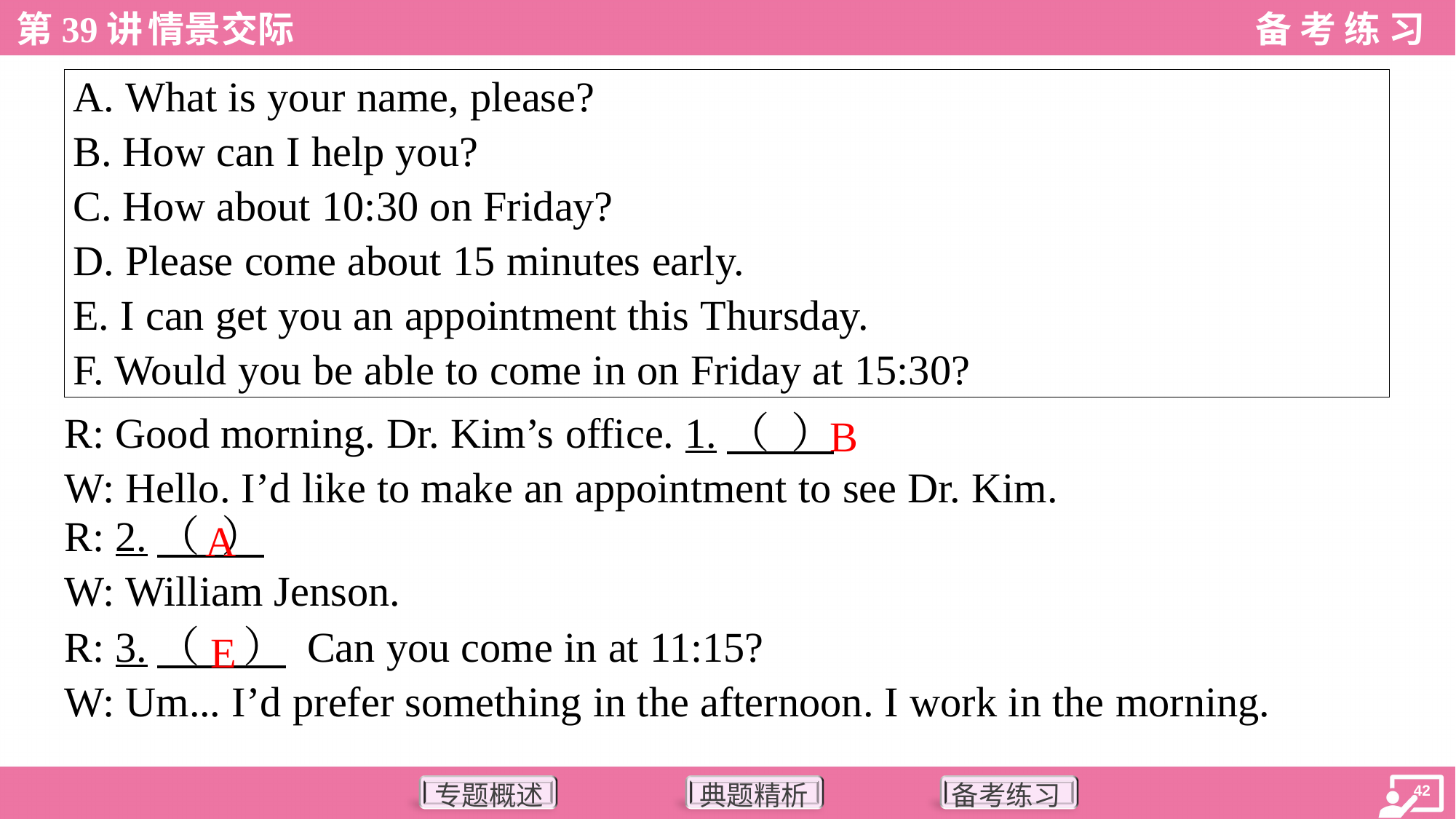

| A. What is your name, please? B. How can I help you? C. How about 10:30 on Friday? D. Please come about 15 minutes early. E. I can get you an appointment this Thursday. F. Would you be able to come in on Friday at 15:30? |
| --- |
B
R: Good morning. Dr. Kim’s office. 1.（  ）
W: Hello. I’d like to make an appointment to see Dr. Kim.
A
R: 2.（  ）
W: William Jenson.
E
R: 3.（    ） Can you come in at 11:15?
W: Um... I’d prefer something in the afternoon. I work in the morning.